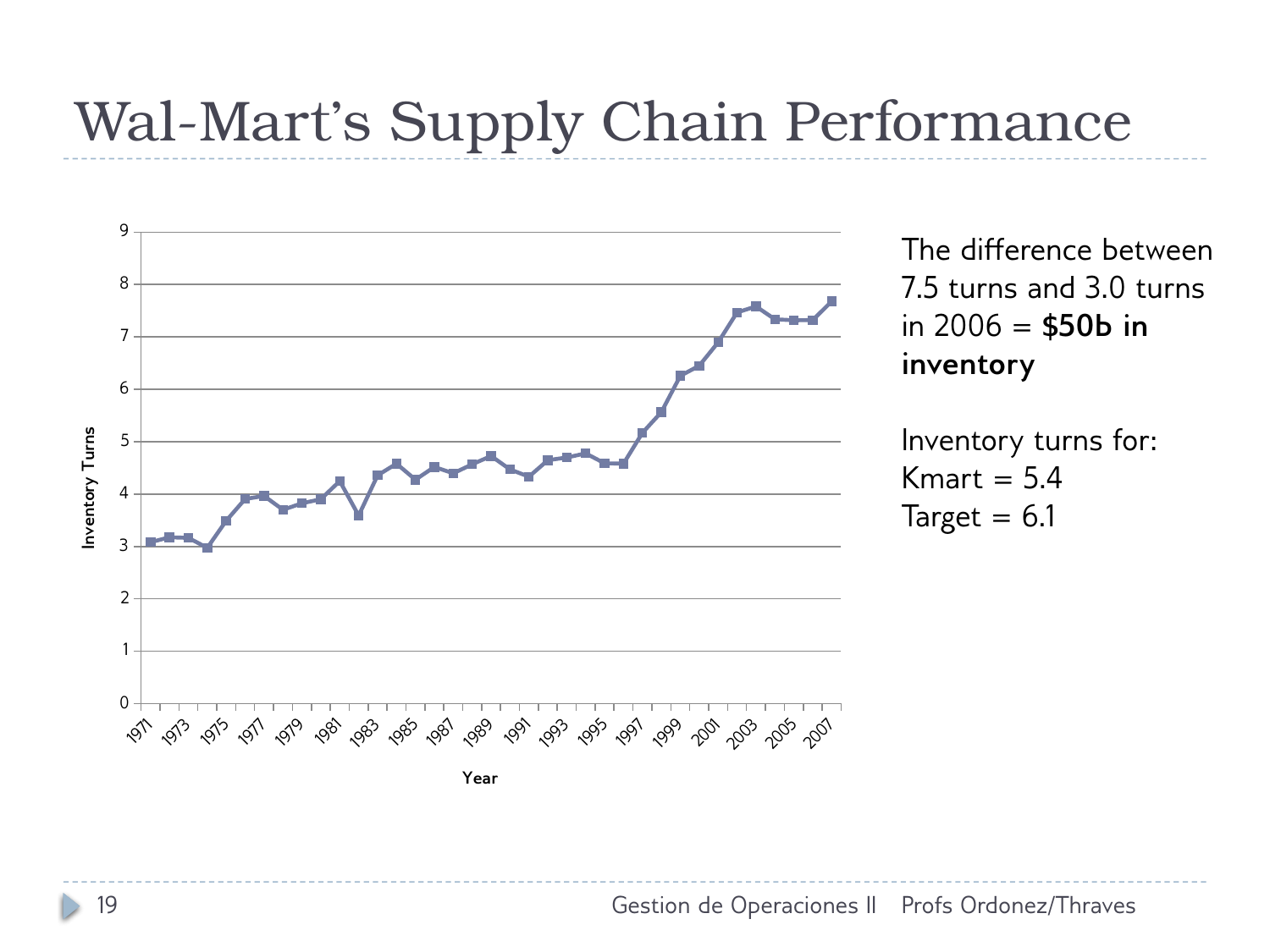

# Wal-Mart’s Supply Chain Performance

### Chart

| Category |  |
|---|---|
| 1971 | 3.080807132801502 |
| 1972 | 3.175147672465182 |
| 1973 | 3.16342134774191 |
| 1974 | 2.9741023847990165 |
| 1975 | 3.4911826341385974 |
| 1976 | 3.9066194404312427 |
| 1977 | 3.9647131678207512 |
| 1978 | 3.700717729765566 |
| 1979 | 3.8244265523633 |
| 1980 | 3.9016382296071224 |
| 1981 | 4.249442006135254 |
| 1982 | 3.59012420169884 |
| 1983 | 4.357572943772022 |
| 1984 | 4.580689289429491 |
| 1985 | 4.274492379464189 |
| 1986 | 4.518280928533146 |
| 1987 | 4.3970719438771155 |
| 1988 | 4.5689587292967655 |
| 1989 | 4.72739243419178 |
| 1990 | 4.471612821197843 |
| 1991 | 4.331750170786672 |
| 1992 | 4.646841088097871 |
| 1993 | 4.698558388590628 |
| 1994 | 4.777873224507718 |
| 1995 | 4.5873151308304845 |
| 1996 | 4.5819000562886965 |
| 1997 | 5.170786940932246 |
| 1998 | 5.5648905861671745 |
| 1999 | 6.257495900679316 |
| 2000 | 6.450058101348962 |
| 2001 | 6.8961850573640255 |
| 2002 | 7.467144246926629 |
| 2003 | 7.5825800490136945 |
| 2004 | 7.336802946039381 |
| 2005 | 7.317995041939704 |
| 2006 | 7.321642695163304 |
| 2007 | 7.678551283954282 |
The difference between 7.5 turns and 3.0 turns in 2006 = $50b in inventory

Inventory turns for:
Kmart = 5.4
Target = 6.1

19
Gestion de Operaciones II
Profs Ordonez/Thraves